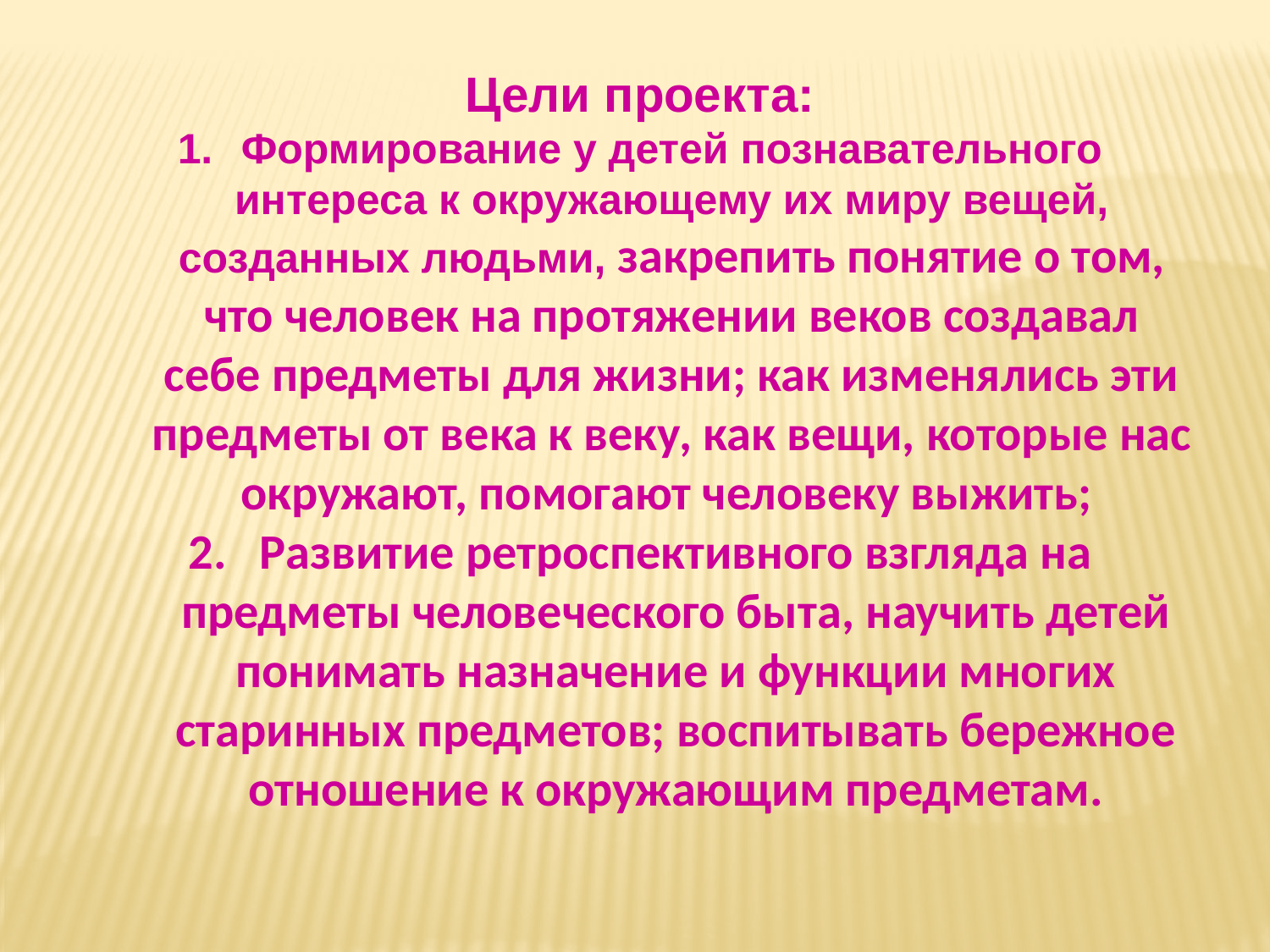

Цели проекта:
Формирование у детей познавательного интереса к окружающему их миру вещей, созданных людьми, закрепить понятие о том, что человек на протяжении веков создавал себе предметы для жизни; как изменялись эти предметы от века к веку, как вещи, которые нас окружают, помогают человеку выжить;
Развитие ретроспективного взгляда на предметы человеческого быта, научить детей понимать назначение и функции многих старинных предметов; воспитывать бережное отношение к окружающим предметам.